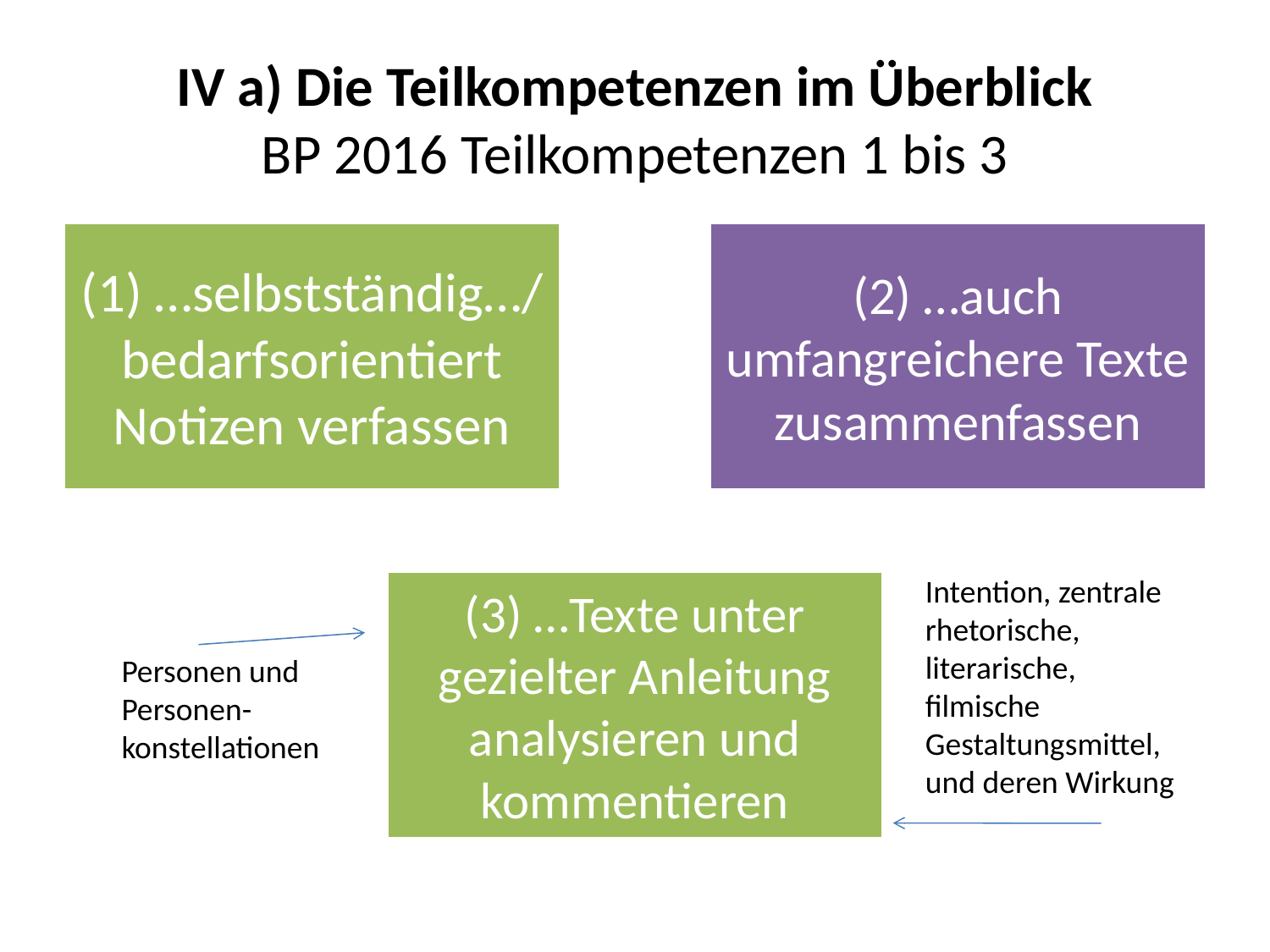

# IV a) Die Teilkompetenzen im Überblick BP 2016 Teilkompetenzen 1 bis 3
(1) …selbstständig…/ bedarfsorientiert Notizen verfassen
(2) …auch umfangreichere Texte zusammenfassen
(3) …Texte unter gezielter Anleitung analysieren und kommentieren
Intention, zentrale
rhetorische,  literarische,
filmische Gestaltungsmittel,
und deren Wirkung
Personen und
Personen-konstellationen